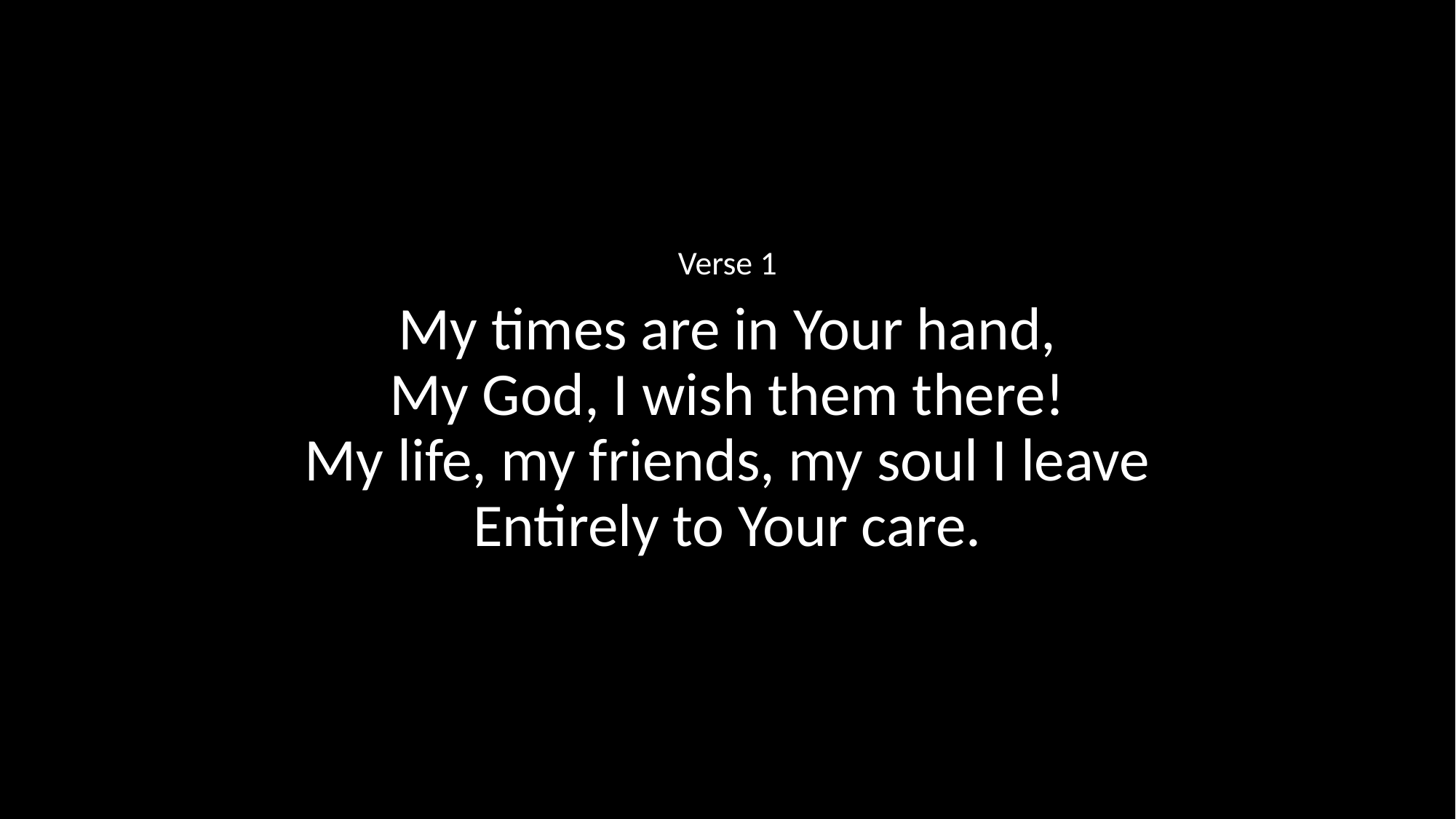

Verse 1
My times are in Your hand,
My God, I wish them there!
My life, my friends, my soul I leave
Entirely to Your care.